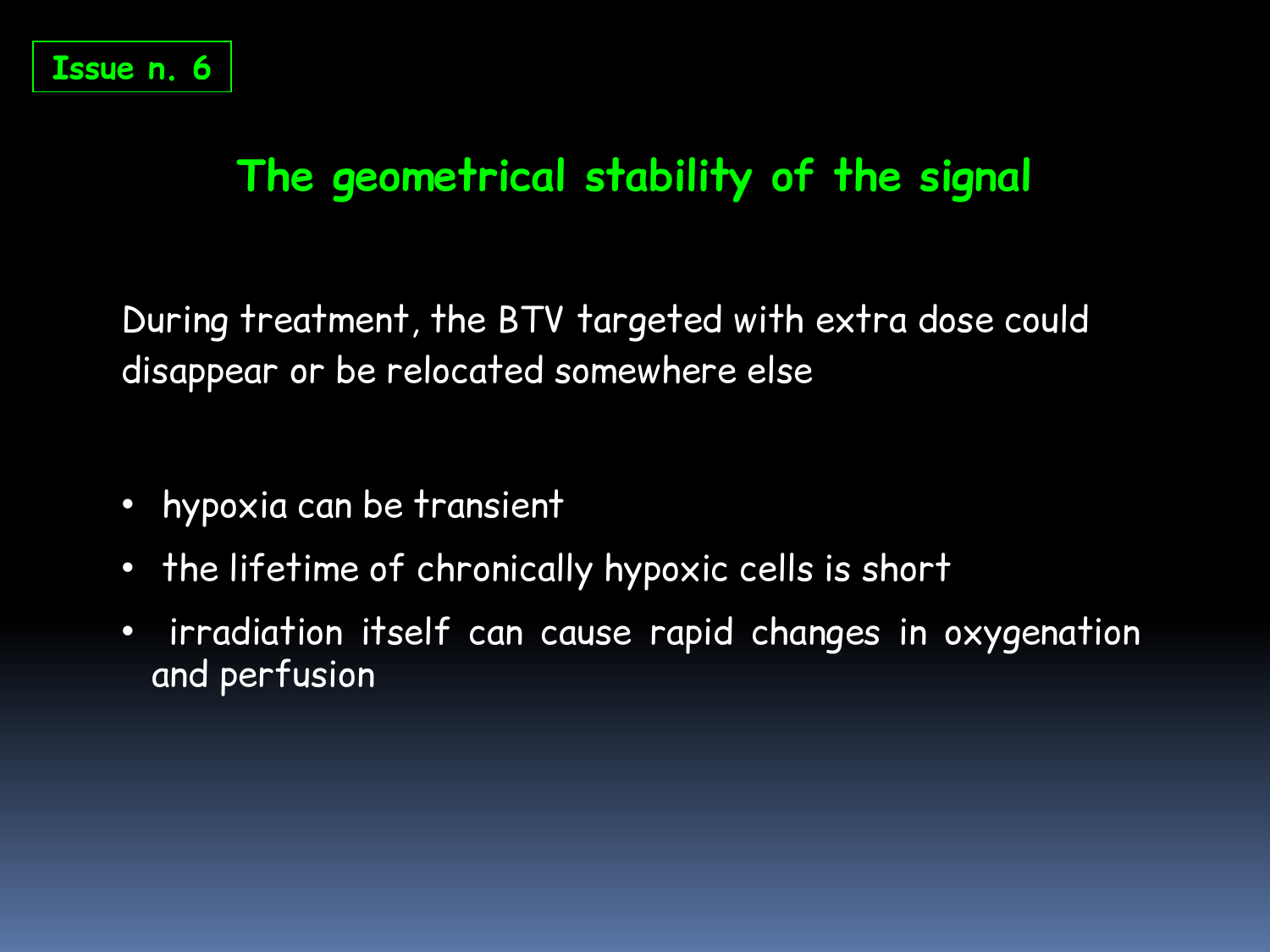

Issue n. 6
The geometrical stability of the signal
During treatment, the BTV targeted with extra dose could disappear or be relocated somewhere else
 hypoxia can be transient
 the lifetime of chronically hypoxic cells is short
 irradiation itself can cause rapid changes in oxygenation and perfusion